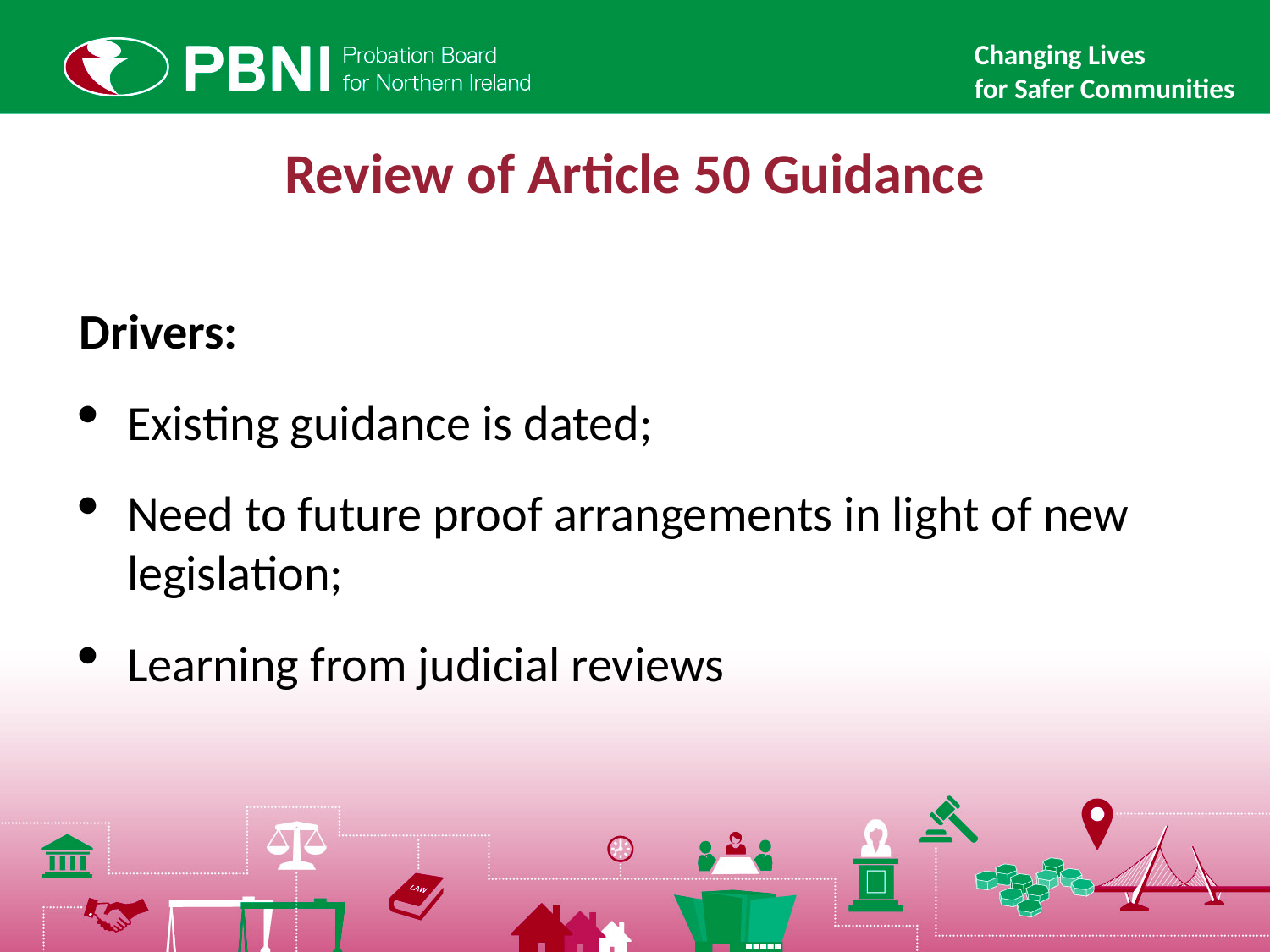

Changing Lives
for Safer Communities
Review of Article 50 Guidance

Drivers:
Existing guidance is dated;
Need to future proof arrangements in light of new legislation;
Learning from judicial reviews